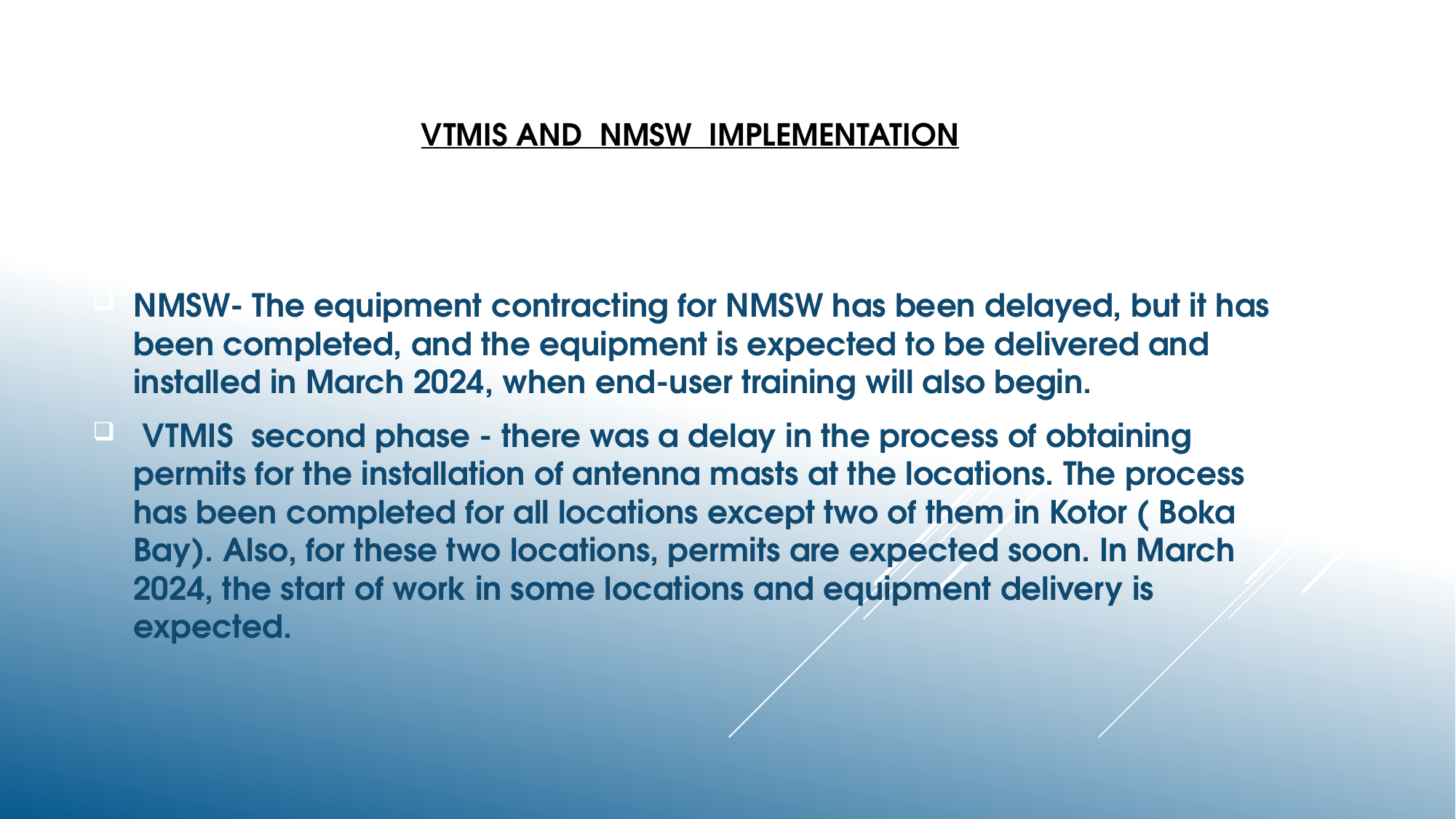

# VTMIS AND  NMSW  IMPLEMENTATION

NMSW- The equipment contracting for NMSW has been delayed, but it has been completed, and the equipment is expected to be delivered and installed in March 2024, when end-user training will also begin.
 VTMIS  second phase - there was a delay in the process of obtaining permits for the installation of antenna masts at the locations. The process has been completed for all locations except two of them in Kotor ( Boka Bay). Also, for these two locations, permits are expected soon. In March 2024, the start of work in some locations and equipment delivery is expected.